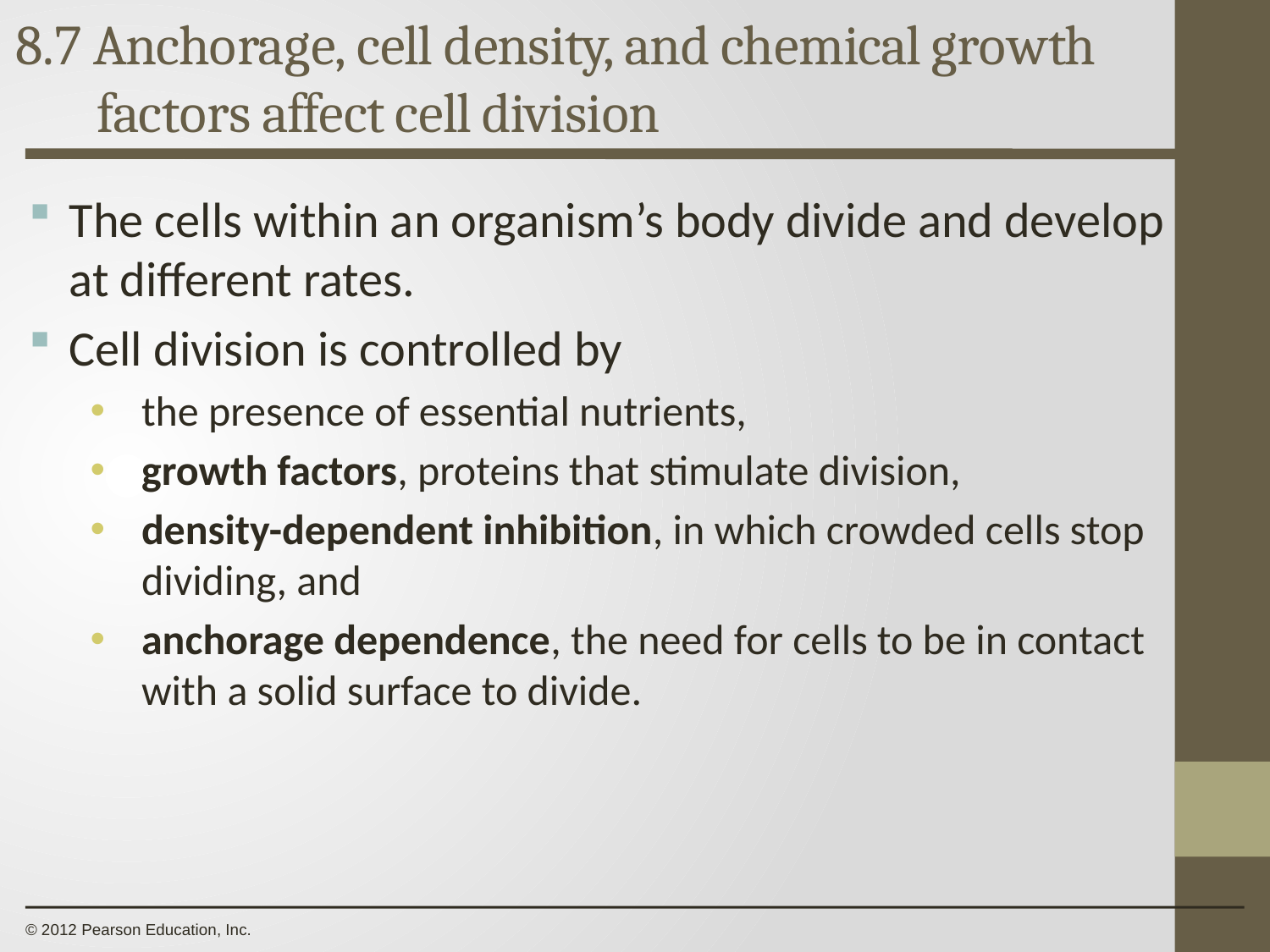

8.7 Anchorage, cell density, and chemical growth
factors affect cell division
0

The cells within an organism’s body divide and develop at different rates.
Cell division is controlled by
the presence of essential nutrients,
growth factors, proteins that stimulate division,
density-dependent inhibition, in which crowded cells stop dividing, and
anchorage dependence, the need for cells to be in contact with a solid surface to divide.

© 2012 Pearson Education, Inc.